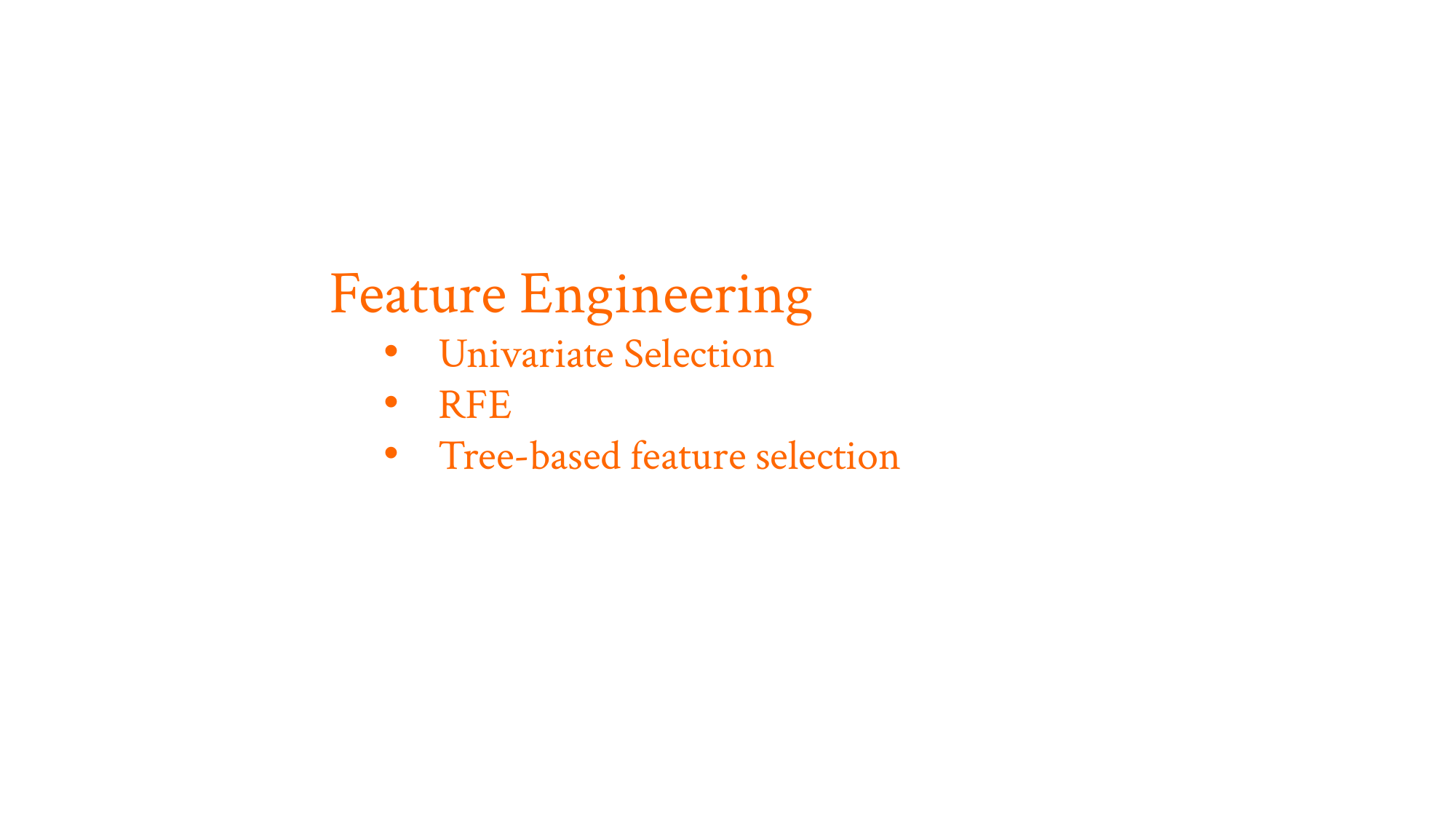

Feature Engineering
Univariate Selection
RFE
Tree-based feature selection